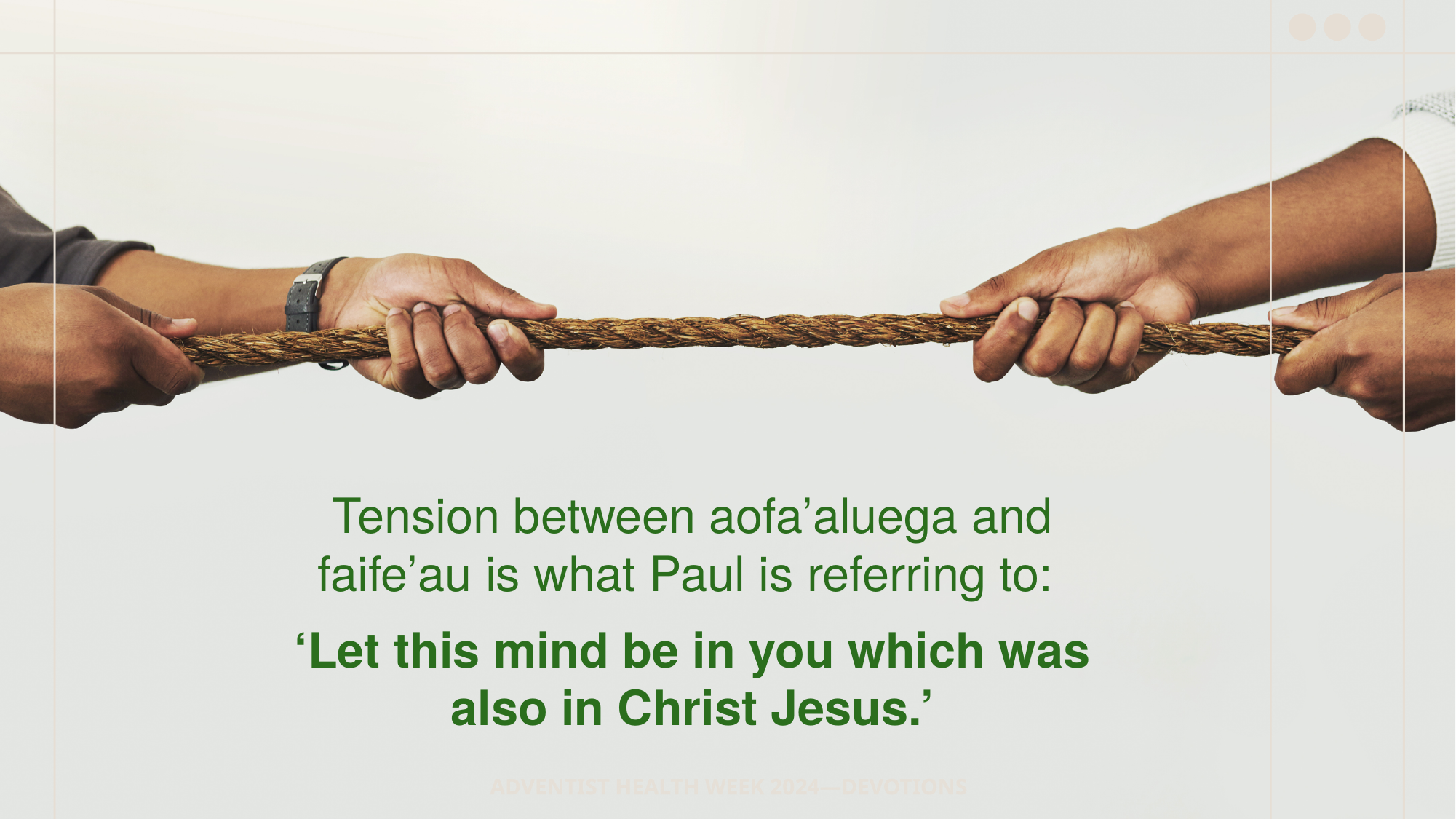

Tension between aofa’aluega and faife’au is what Paul is referring to:
‘Let this mind be in you which was also in Christ Jesus.’